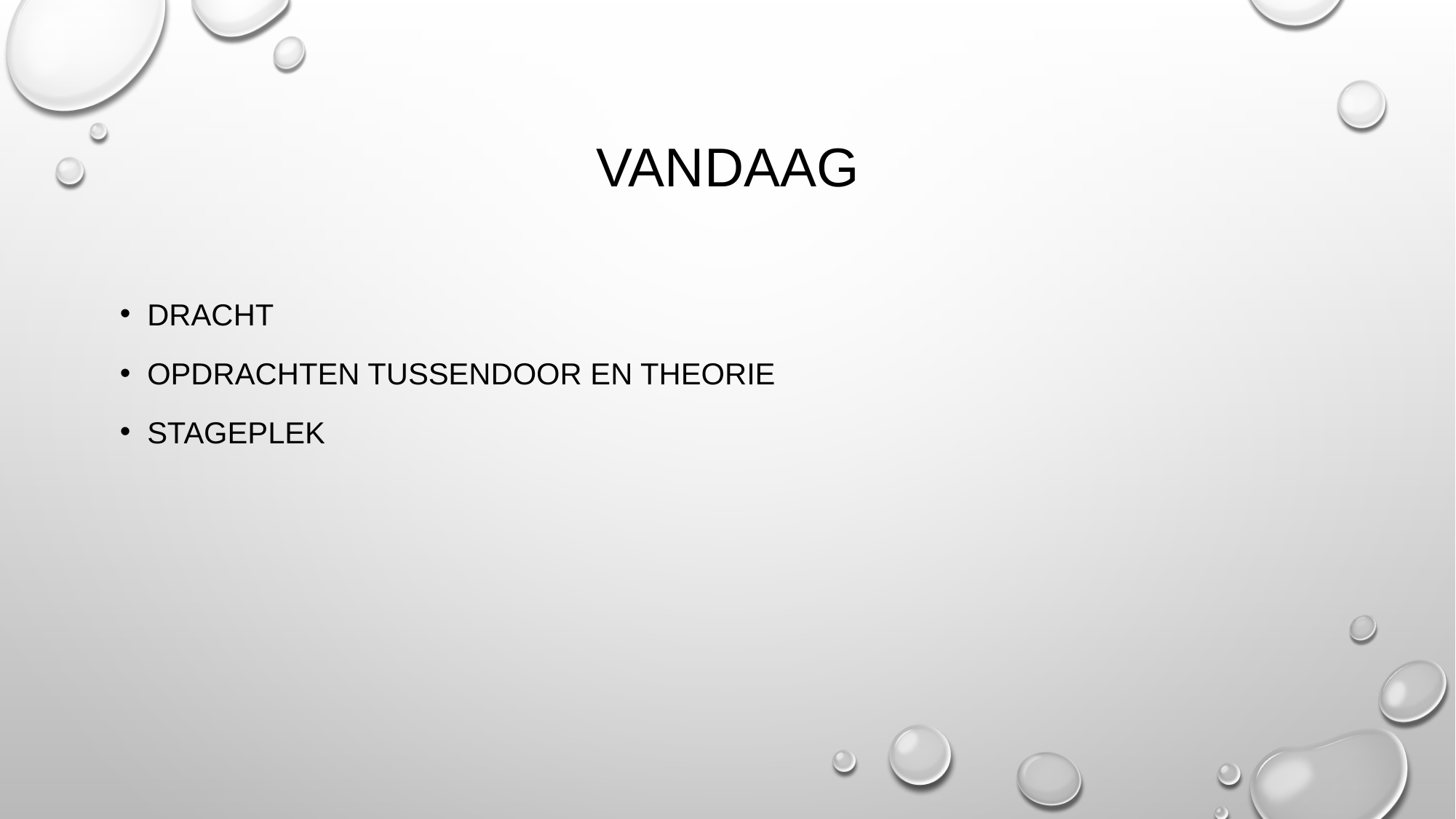

# vandaag
Dracht
Opdrachten tussendoor en theorie
Stageplek